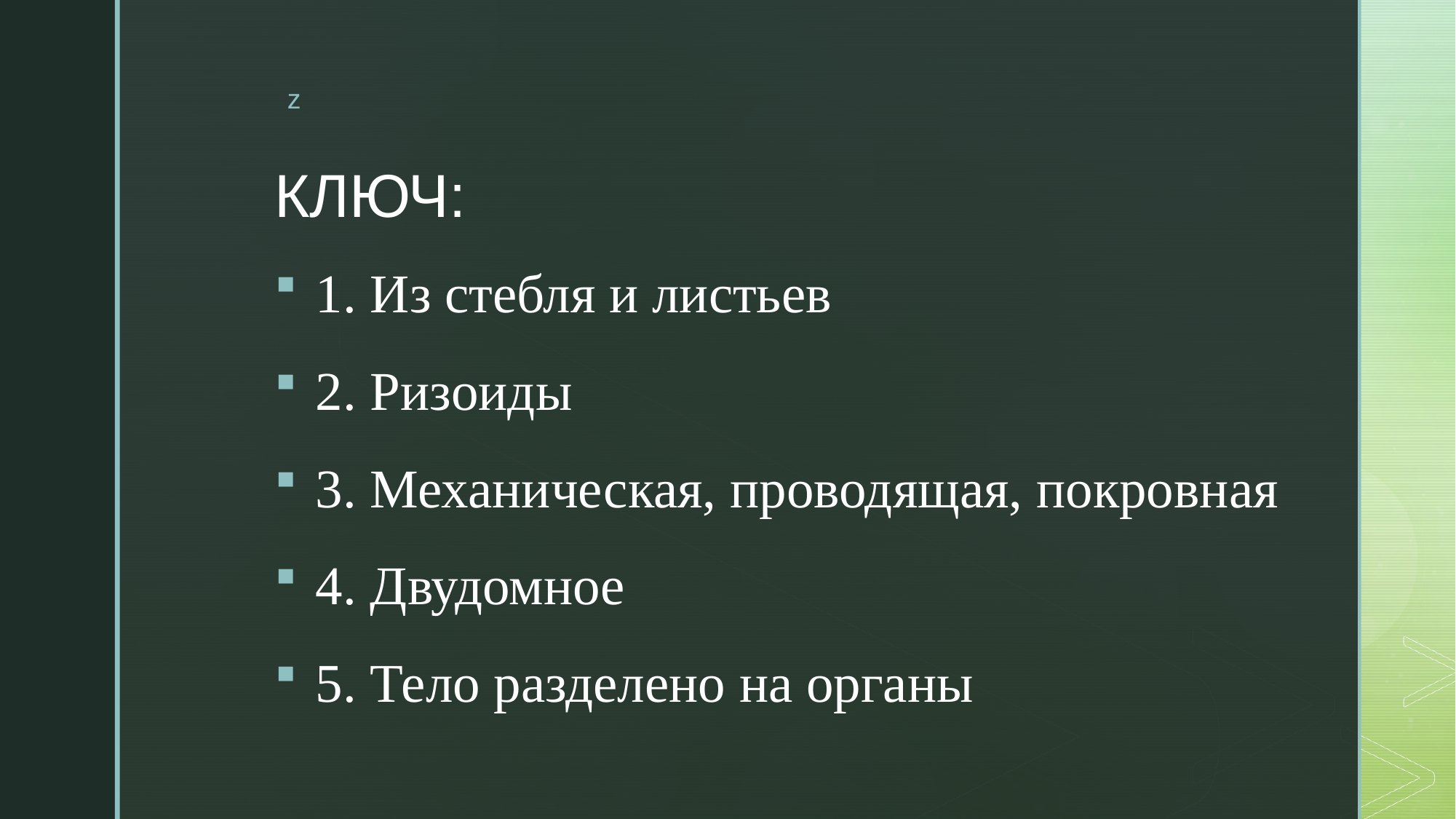

КЛЮЧ:
1. Из стебля и листьев
2. Ризоиды
3. Механическая, проводящая, покровная
4. Двудомное
5. Тело разделено на органы